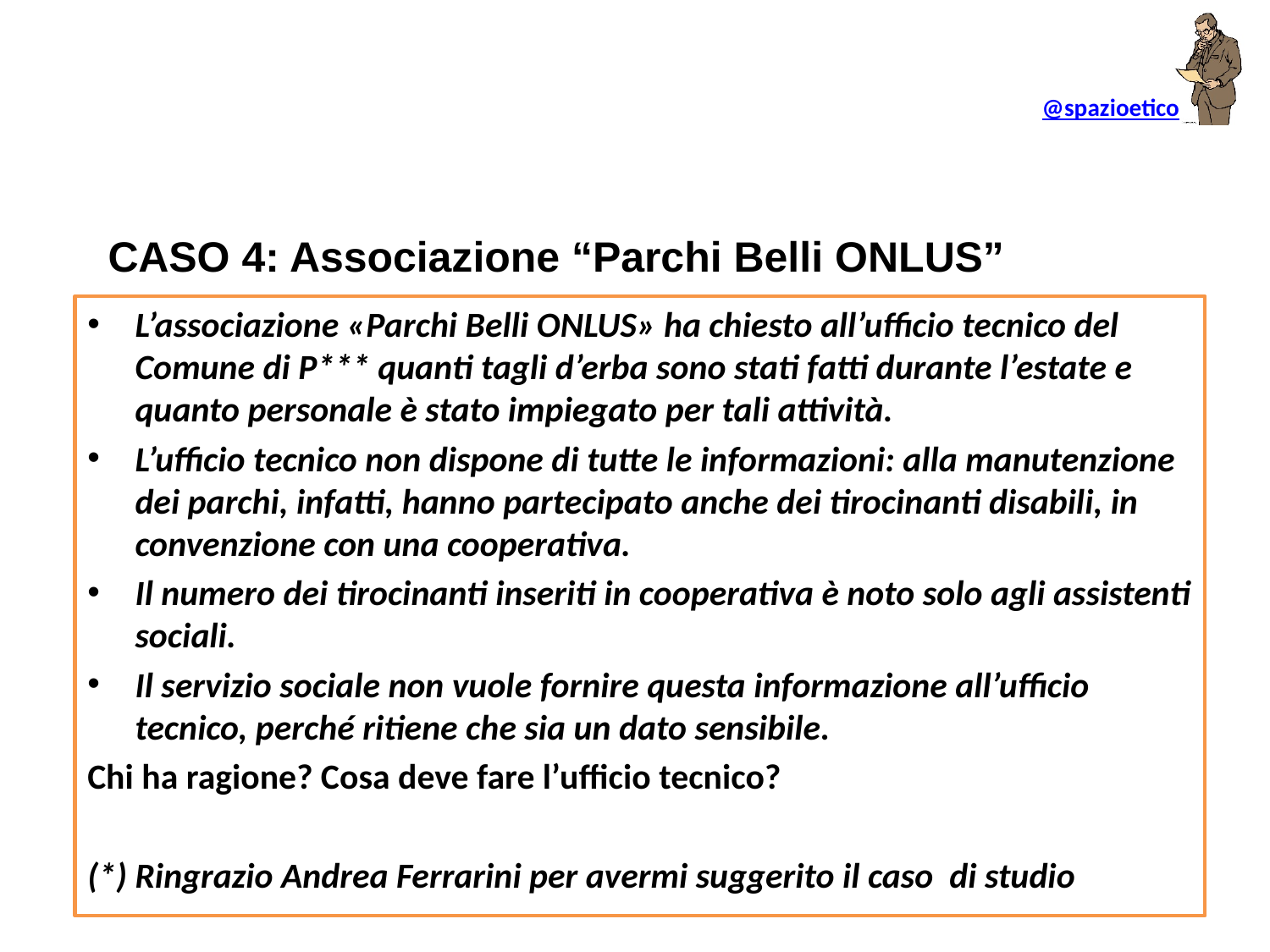

CASO 4: Associazione “Parchi Belli ONLUS”
L’associazione «Parchi Belli ONLUS» ha chiesto all’ufficio tecnico del Comune di P*** quanti tagli d’erba sono stati fatti durante l’estate e quanto personale è stato impiegato per tali attività.
L’ufficio tecnico non dispone di tutte le informazioni: alla manutenzione dei parchi, infatti, hanno partecipato anche dei tirocinanti disabili, in convenzione con una cooperativa.
Il numero dei tirocinanti inseriti in cooperativa è noto solo agli assistenti sociali.
Il servizio sociale non vuole fornire questa informazione all’ufficio tecnico, perché ritiene che sia un dato sensibile.
Chi ha ragione? Cosa deve fare l’ufficio tecnico?

(*) Ringrazio Andrea Ferrarini per avermi suggerito il caso  di studio